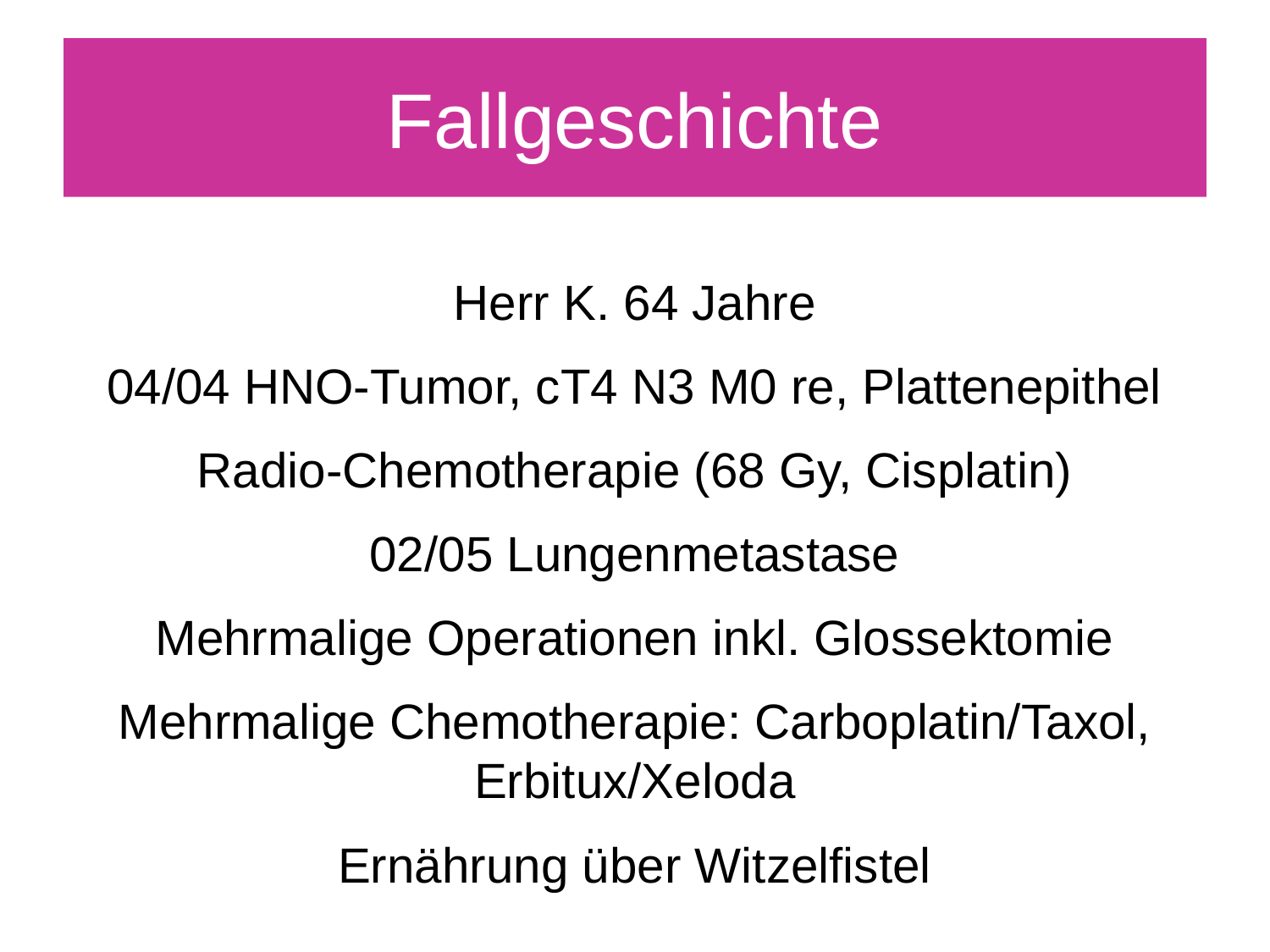

# Fallgeschichte
Herr K. 64 Jahre
04/04 HNO-Tumor, cT4 N3 M0 re, Plattenepithel
Radio-Chemotherapie (68 Gy, Cisplatin)
02/05 Lungenmetastase
Mehrmalige Operationen inkl. Glossektomie
Mehrmalige Chemotherapie: Carboplatin/Taxol, Erbitux/Xeloda
Ernährung über Witzelfistel